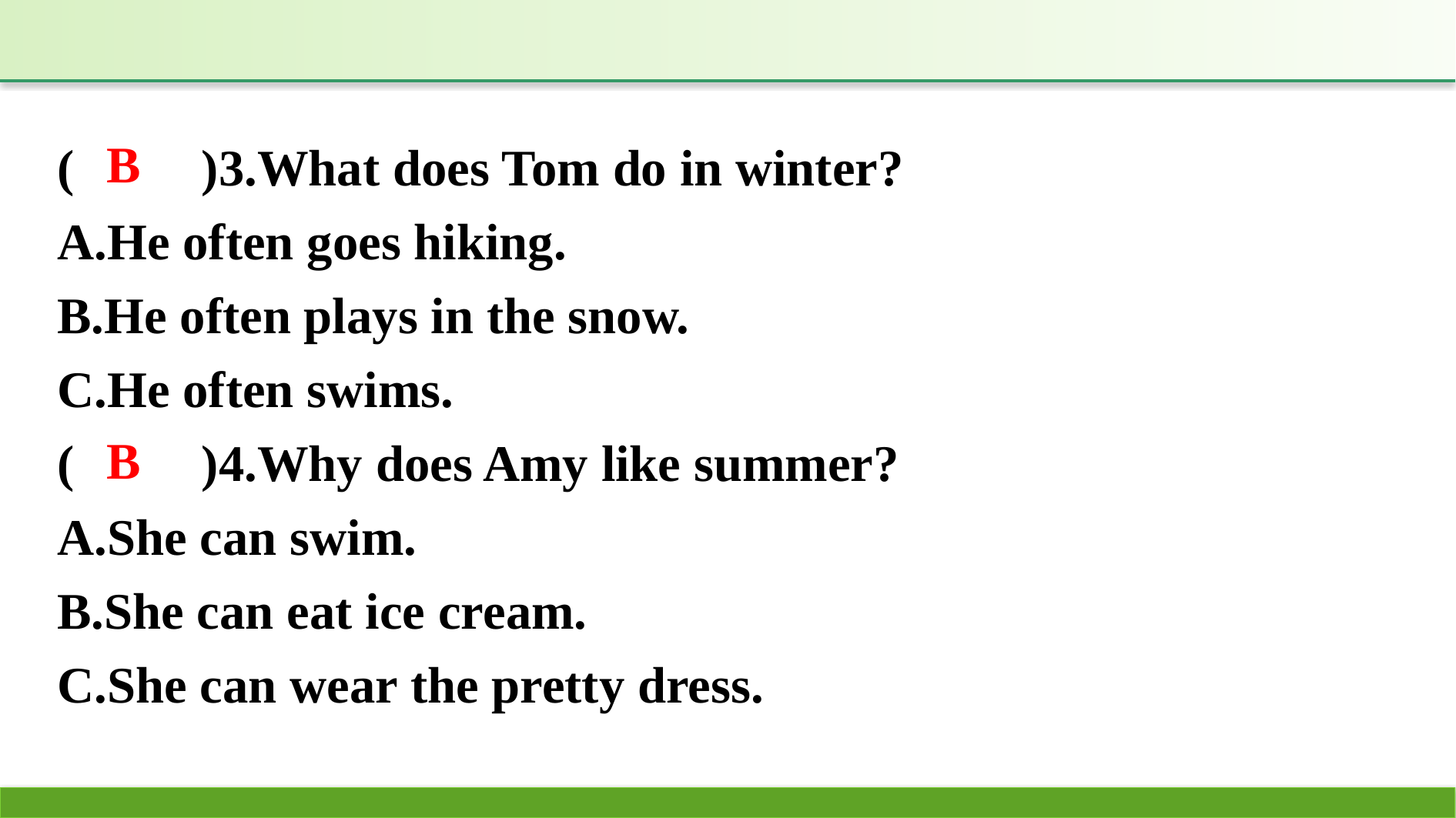

(　　)3.What does Tom do in winter?
A.He often goes hiking.
B.He often plays in the snow.
C.He often swims.
(　　)4.Why does Amy like summer?
A.She can swim.
B.She can eat ice cream.
C.She can wear the pretty dress.
B
B